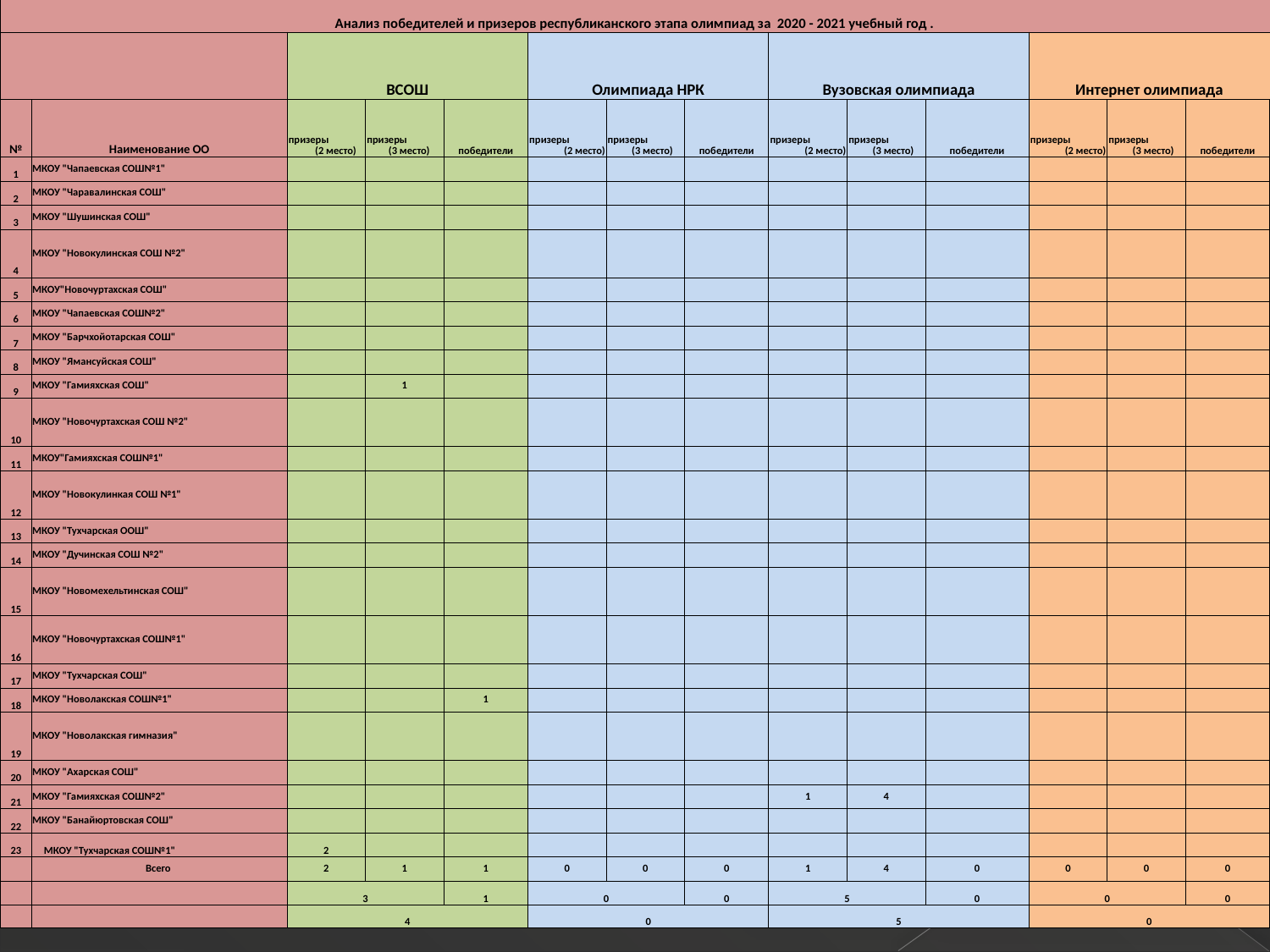

| Анализ победителей и призеров республиканского этапа олимпиад за 2020 - 2021 учебный год . |  |  |  |  |  |  |  |  |  |  |  |  |  |
| --- | --- | --- | --- | --- | --- | --- | --- | --- | --- | --- | --- | --- | --- |
|  |  | ВСОШ |  |  | Олимпиада НРК |  |  | Вузовская олимпиада |  |  | Интернет олимпиада |  |  |
| № | Наименование ОО | призеры (2 место) | призеры (3 место) | победители | призеры (2 место) | призеры (3 место) | победители | призеры (2 место) | призеры (3 место) | победители | призеры (2 место) | призеры (3 место) | победители |
| 1 | МКОУ "Чапаевская СОШ№1" |  |  |  |  |  |  |  |  |  |  |  |  |
| 2 | МКОУ "Чаравалинская СОШ" |  |  |  |  |  |  |  |  |  |  |  |  |
| 3 | МКОУ "Шушинская СОШ" |  |  |  |  |  |  |  |  |  |  |  |  |
| 4 | МКОУ "Новокулинская СОШ №2" |  |  |  |  |  |  |  |  |  |  |  |  |
| 5 | МКОУ"Новочуртахская СОШ" |  |  |  |  |  |  |  |  |  |  |  |  |
| 6 | МКОУ "Чапаевская СОШ№2" |  |  |  |  |  |  |  |  |  |  |  |  |
| 7 | МКОУ "Барчхойотарская СОШ" |  |  |  |  |  |  |  |  |  |  |  |  |
| 8 | МКОУ "Ямансуйская СОШ" |  |  |  |  |  |  |  |  |  |  |  |  |
| 9 | МКОУ "Гамияхская СОШ" |  | 1 |  |  |  |  |  |  |  |  |  |  |
| 10 | МКОУ "Новочуртахская СОШ №2" |  |  |  |  |  |  |  |  |  |  |  |  |
| 11 | МКОУ"Гамияхская СОШ№1" |  |  |  |  |  |  |  |  |  |  |  |  |
| 12 | МКОУ "Новокулинкая СОШ №1" |  |  |  |  |  |  |  |  |  |  |  |  |
| 13 | МКОУ "Тухчарская ООШ" |  |  |  |  |  |  |  |  |  |  |  |  |
| 14 | МКОУ "Дучинская СОШ №2" |  |  |  |  |  |  |  |  |  |  |  |  |
| 15 | МКОУ "Новомехельтинская СОШ" |  |  |  |  |  |  |  |  |  |  |  |  |
| 16 | МКОУ "Новочуртахская СОШ№1" |  |  |  |  |  |  |  |  |  |  |  |  |
| 17 | МКОУ "Тухчарская СОШ" |  |  |  |  |  |  |  |  |  |  |  |  |
| 18 | МКОУ "Новолакская СОШ№1" |  |  | 1 |  |  |  |  |  |  |  |  |  |
| 19 | МКОУ "Новолакская гимназия" |  |  |  |  |  |  |  |  |  |  |  |  |
| 20 | МКОУ "Ахарская СОШ" |  |  |  |  |  |  |  |  |  |  |  |  |
| 21 | МКОУ "Гамияхская СОШ№2" |  |  |  |  |  |  | 1 | 4 |  |  |  |  |
| 22 | МКОУ "Банайюртовская СОШ" |  |  |  |  |  |  |  |  |  |  |  |  |
| 23 | МКОУ "Тухчарская СОШ№1" | 2 |  |  |  |  |  |  |  |  |  |  |  |
|  | Всего | 2 | 1 | 1 | 0 | 0 | 0 | 1 | 4 | 0 | 0 | 0 | 0 |
|  |  | 3 |  | 1 | 0 |  | 0 | 5 |  | 0 | 0 |  | 0 |
|  |  | 4 |  |  | 0 |  |  | 5 |  |  | 0 |  |  |
|  |  |  |  |  |  |  |  |  |  |  |  |  |  |